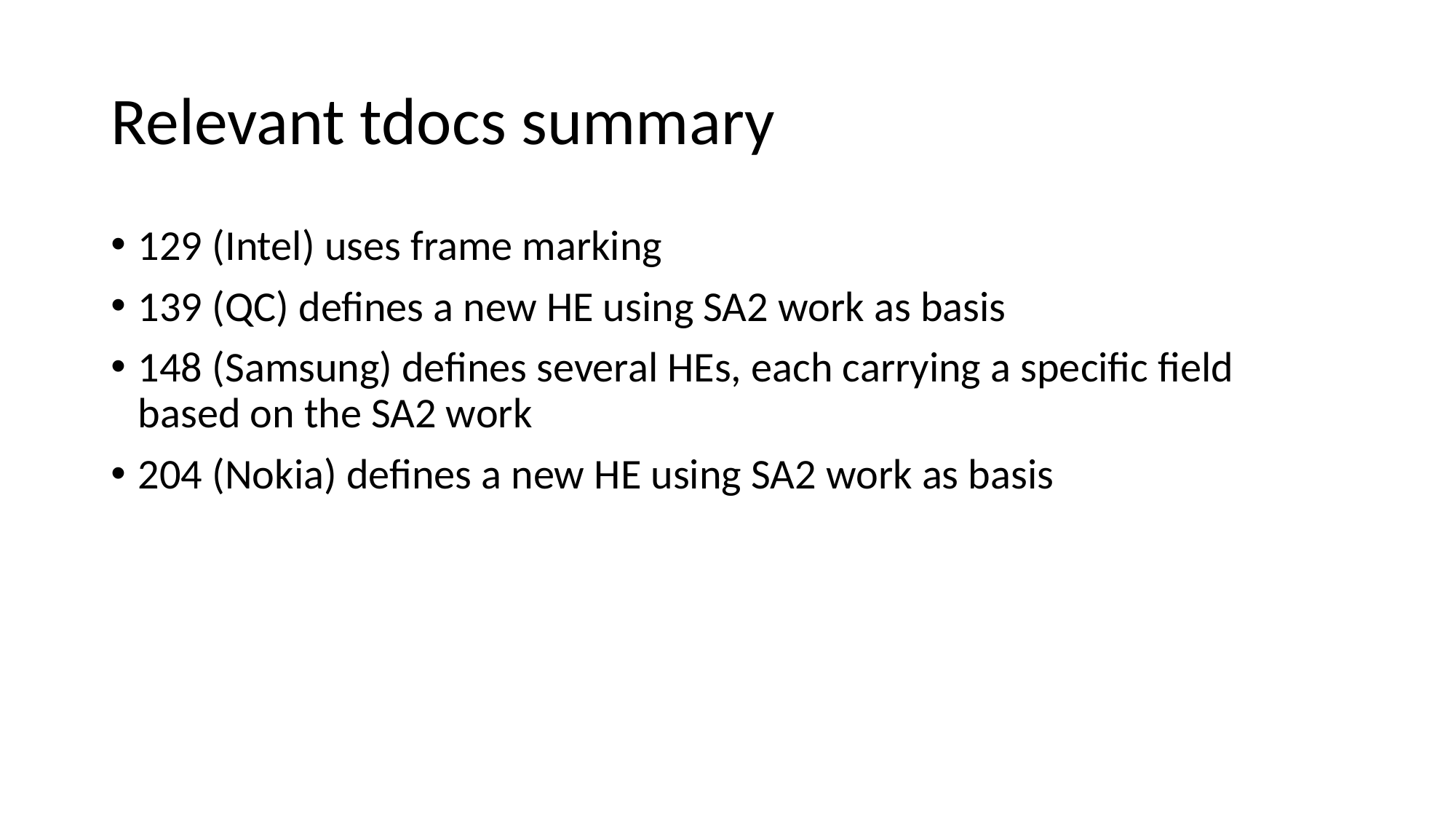

# Relevant tdocs summary
129 (Intel) uses frame marking
139 (QC) defines a new HE using SA2 work as basis
148 (Samsung) defines several HEs, each carrying a specific field based on the SA2 work
204 (Nokia) defines a new HE using SA2 work as basis